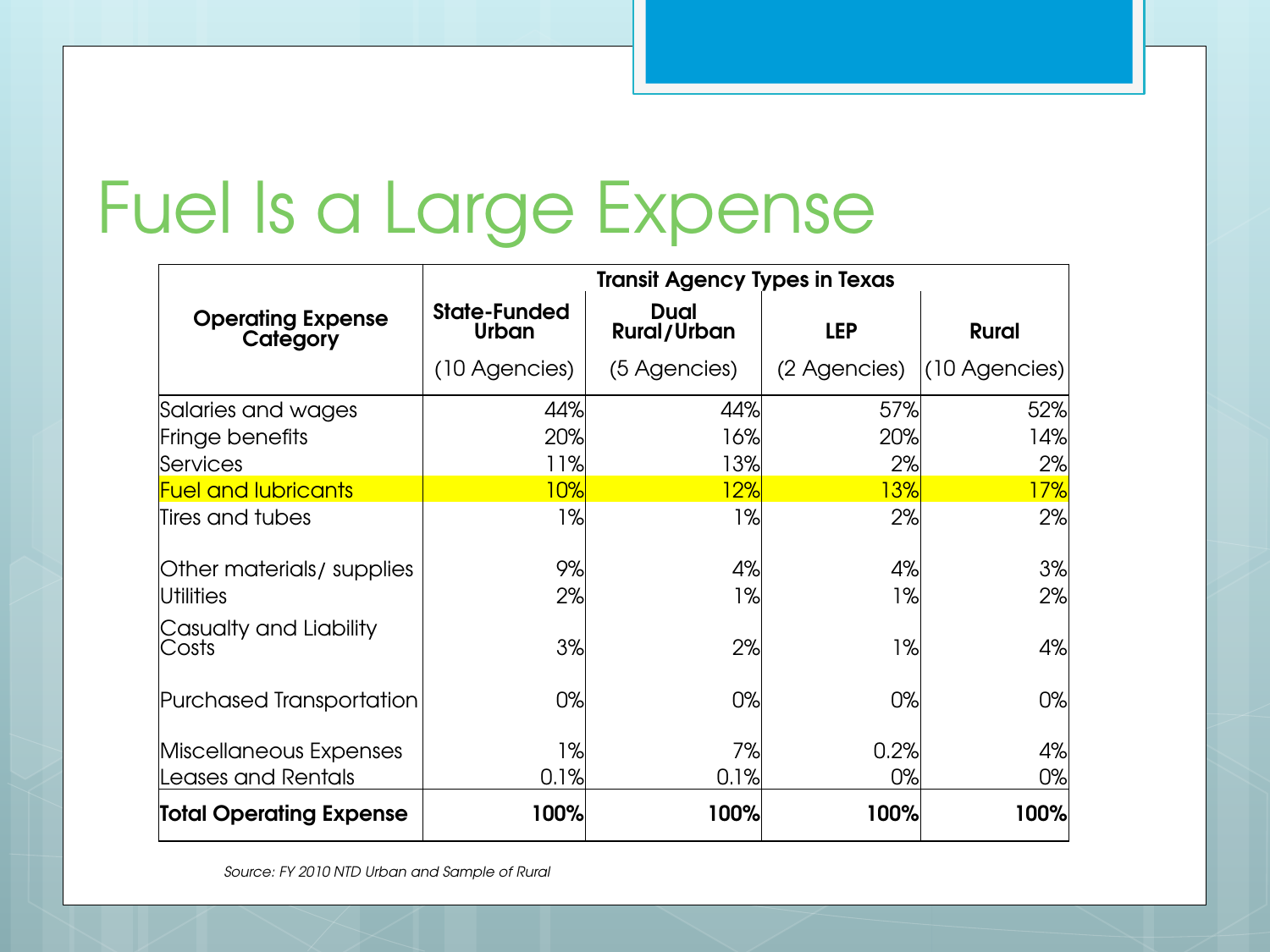

# Fuel Is a Large Expense
| Operating Expense Category | Transit Agency Types in Texas |  |  |  |
| --- | --- | --- | --- | --- |
|  | State-Funded Urban | Dual Rural/Urban | LEP | Rural |
|  | (10 Agencies) | (5 Agencies) | (2 Agencies) | (10 Agencies) |
| Salaries and wages | 44% | 44% | 57% | 52% |
| Fringe benefits | 20% | 16% | 20% | 14% |
| Services | 11% | 13% | 2% | 2% |
| Fuel and lubricants | 10% | 12% | 13% | 17% |
| Tires and tubes | 1% | 1% | 2% | 2% |
| Other materials/ supplies | 9% | 4% | 4% | 3% |
| Utilities | 2% | 1% | 1% | 2% |
| Casualty and Liability Costs | 3% | 2% | 1% | 4% |
| Purchased Transportation | 0% | 0% | 0% | 0% |
| Miscellaneous Expenses | 1% | 7% | 0.2% | 4% |
| Leases and Rentals | 0.1% | 0.1% | 0% | 0% |
| Total Operating Expense | 100% | 100% | 100% | 100% |
Source: FY 2010 NTD Urban and Sample of Rural